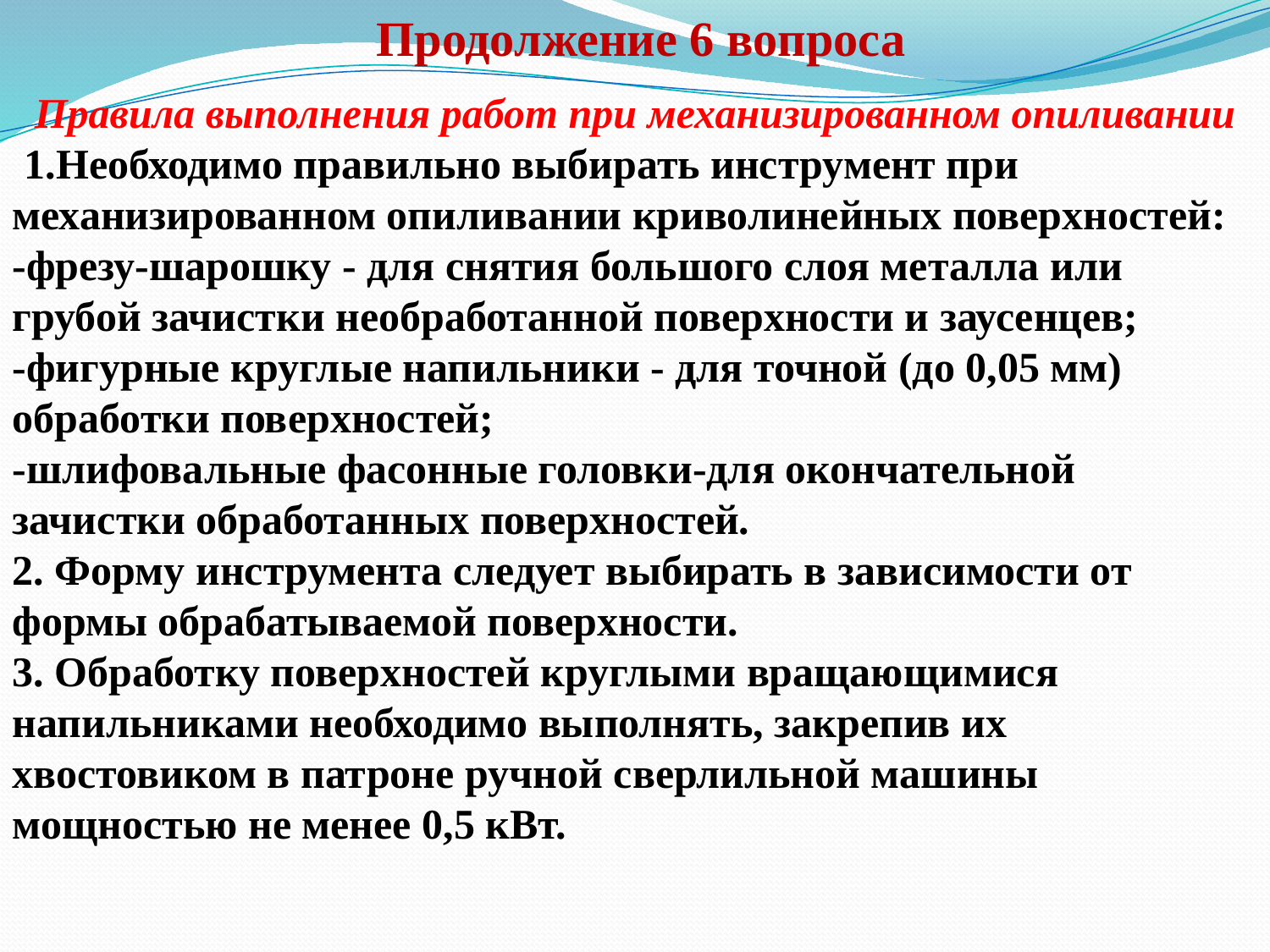

# Продолжение 6 вопроса
Правила выполнения работ при механизированном опиливании
 1.Необходимо правильно выбирать инструмент при механизированном опиливании криволинейных поверхностей:
-фрезу-шарошку - для снятия большого слоя металла или грубой зачистки необработанной поверхности и заусенцев;
-фигурные круглые напильники - для точной (до 0,05 мм) обработки поверхностей;
-шлифовальные фасонные головки-для окончательной зачистки обработанных поверхностей.
2. Форму инструмента следует выбирать в зависимости от формы обрабатываемой поверхности.
3. Обработку поверхностей круглыми вращающимися напильниками необходимо выполнять, закрепив их хвостовиком в патроне ручной сверлильной машины мощностью не менее 0,5 кВт.